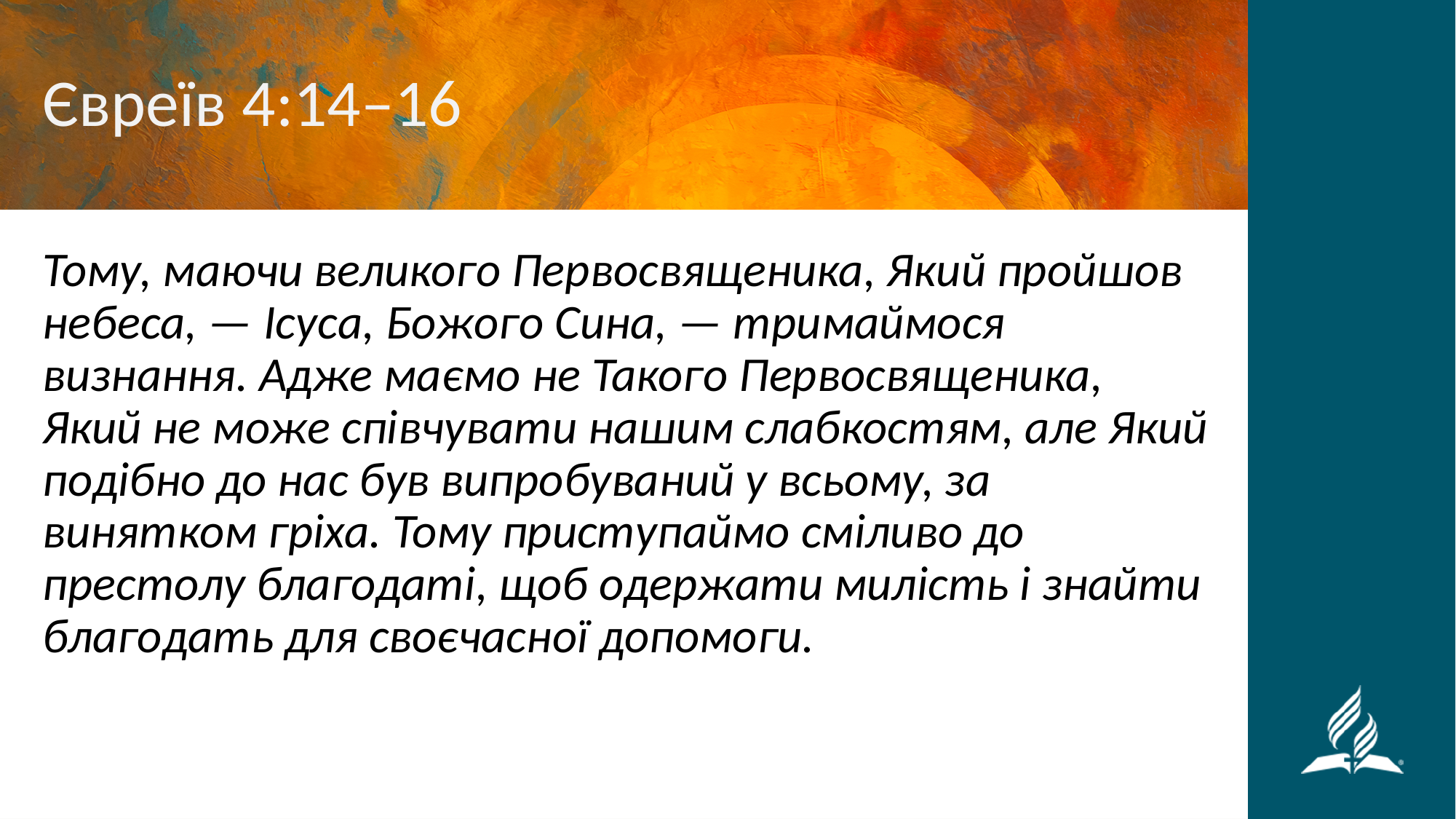

# Євреїв 4:14–16
Тому, маючи великого Первосвященика, Який пройшов небеса, — Ісуса, Божого Сина, — тримаймося визнання. Адже маємо не Такого Первосвященика, Який не може співчувати нашим слабкостям, але Який подібно до нас був випробуваний у всьому, за винятком гріха. Тому приступаймо сміливо до престолу благодаті, щоб одержати милість і знайти благодать для своєчасної допомоги.